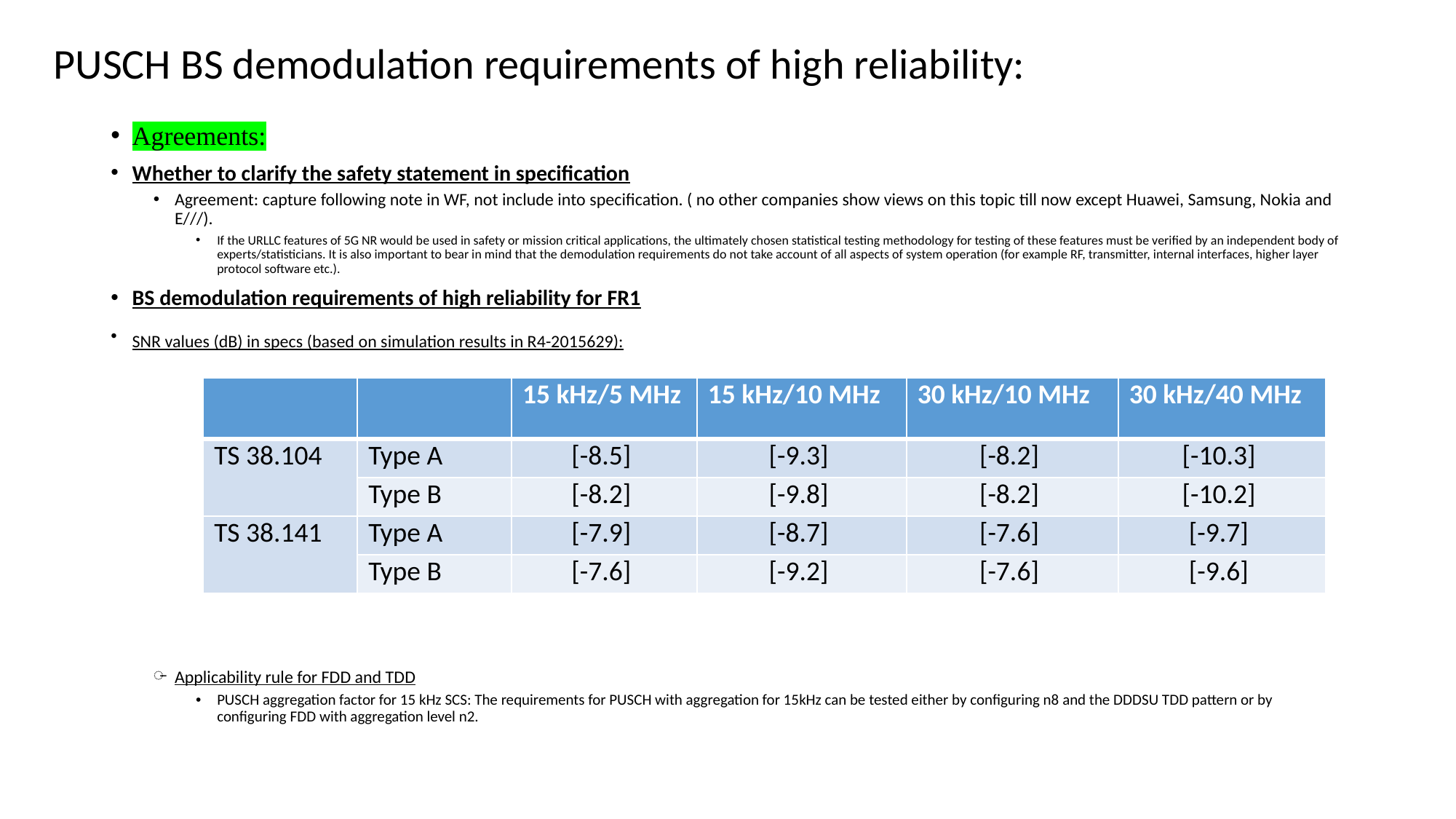

PUSCH BS demodulation requirements of high reliability:
Agreements:
Whether to clarify the safety statement in specification
Agreement: capture following note in WF, not include into specification. ( no other companies show views on this topic till now except Huawei, Samsung, Nokia and E///).
If the URLLC features of 5G NR would be used in safety or mission critical applications, the ultimately chosen statistical testing methodology for testing of these features must be verified by an independent body of experts/statisticians. It is also important to bear in mind that the demodulation requirements do not take account of all aspects of system operation (for example RF, transmitter, internal interfaces, higher layer protocol software etc.).
BS demodulation requirements of high reliability for FR1
SNR values (dB) in specs (based on simulation results in R4-2015629):

Applicability rule for FDD and TDD
PUSCH aggregation factor for 15 kHz SCS: The requirements for PUSCH with aggregation for 15kHz can be tested either by configuring n8 and the DDDSU TDD pattern or by configuring FDD with aggregation level n2.

|  |  | 15 kHz/5 MHz | 15 kHz/10 MHz | 30 kHz/10 MHz | 30 kHz/40 MHz |
| --- | --- | --- | --- | --- | --- |
| TS 38.104 | Type A | [-8.5] | [-9.3] | [-8.2] | [-10.3] |
|  | Type B | [-8.2] | [-9.8] | [-8.2] | [-10.2] |
| TS 38.141 | Type A | [-7.9] | [-8.7] | [-7.6] | [-9.7] |
|  | Type B | [-7.6] | [-9.2] | [-7.6] | [-9.6] |